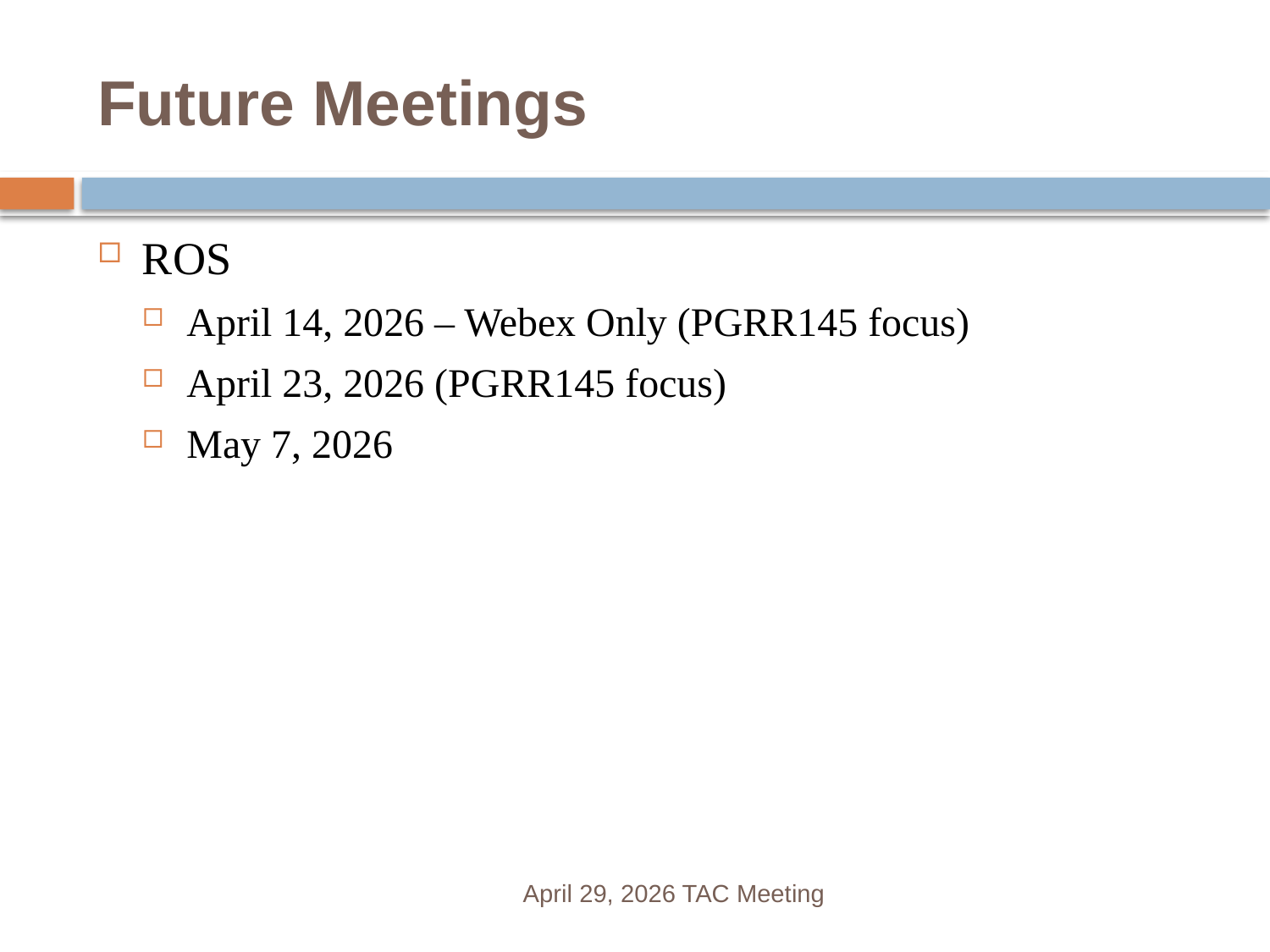

# Future Meetings
ROS
April 14, 2026 – Webex Only (PGRR145 focus)
April 23, 2026 (PGRR145 focus)
May 7, 2026

April 29, 2026 TAC Meeting